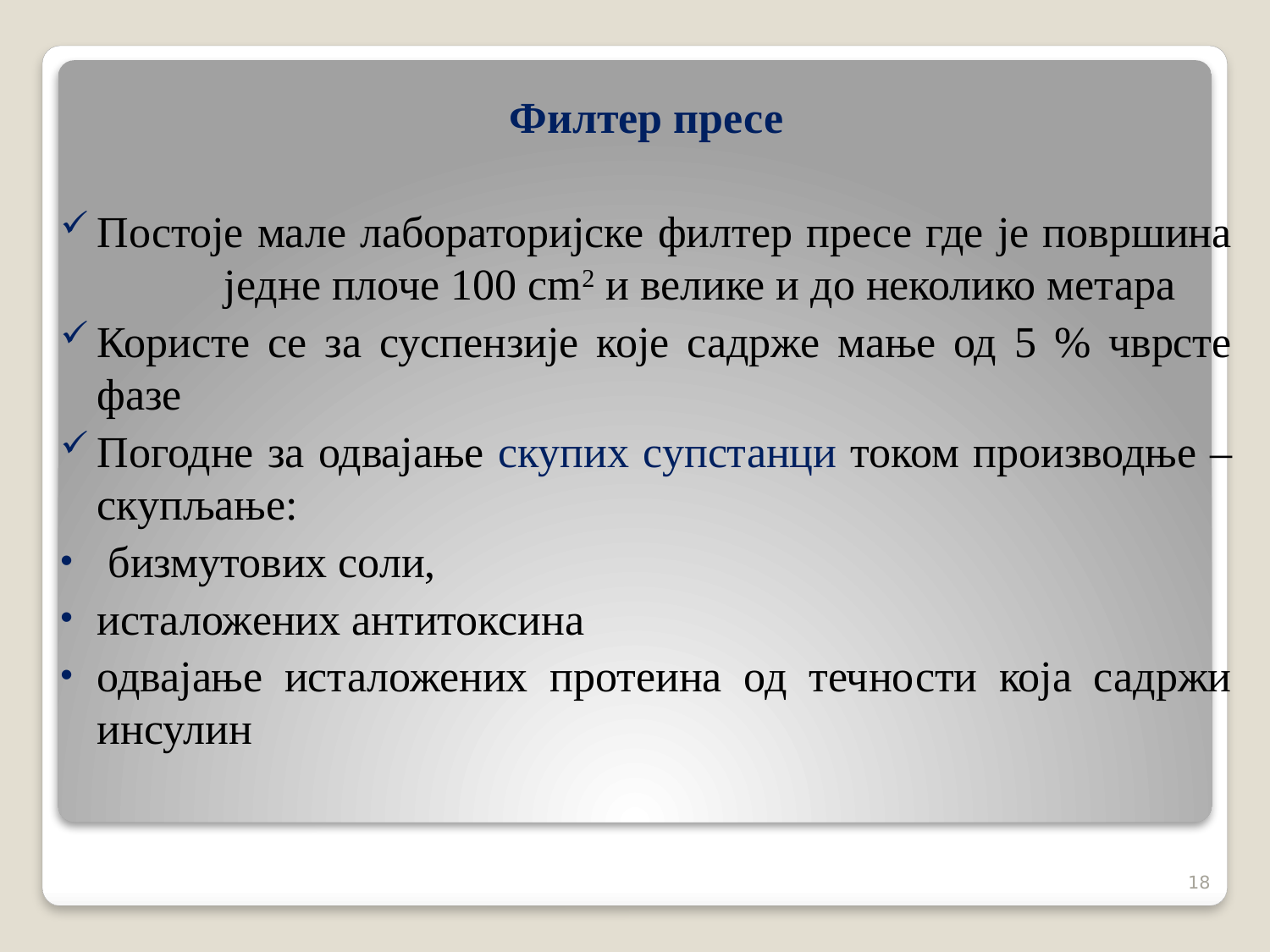

Филтер пресе

Постоје мале лабораторијске филтер пресе где је површина 	једне плоче 100 cm2 и велике и до неколико метара
Користе се за суспензије које садрже мање од 5 % чврсте фазе
Погодне за одвајање скупих супстанци током производње – скупљање:
 бизмутових соли,
исталожених антитоксина
одвајање исталожених протеина од течности која садржи инсулин

18